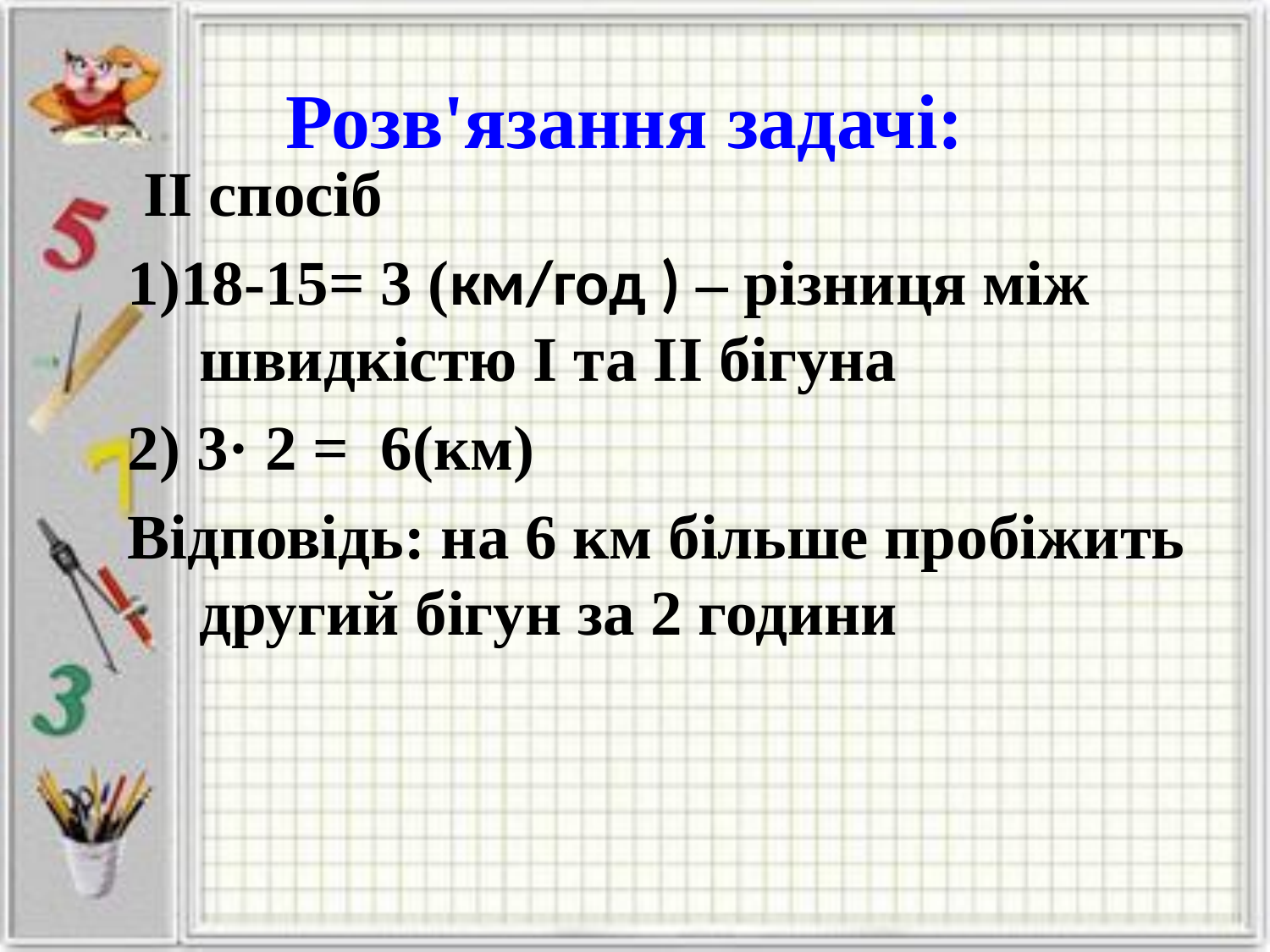

# Розв'язання задачі:
 ІІ спосіб
1)18-15= 3 (км/год ) – різниця між швидкістю І та ІІ бігуна
2) 3· 2 =  6(км)
Відповідь: на 6 км більше пробіжить другий бігун за 2 години